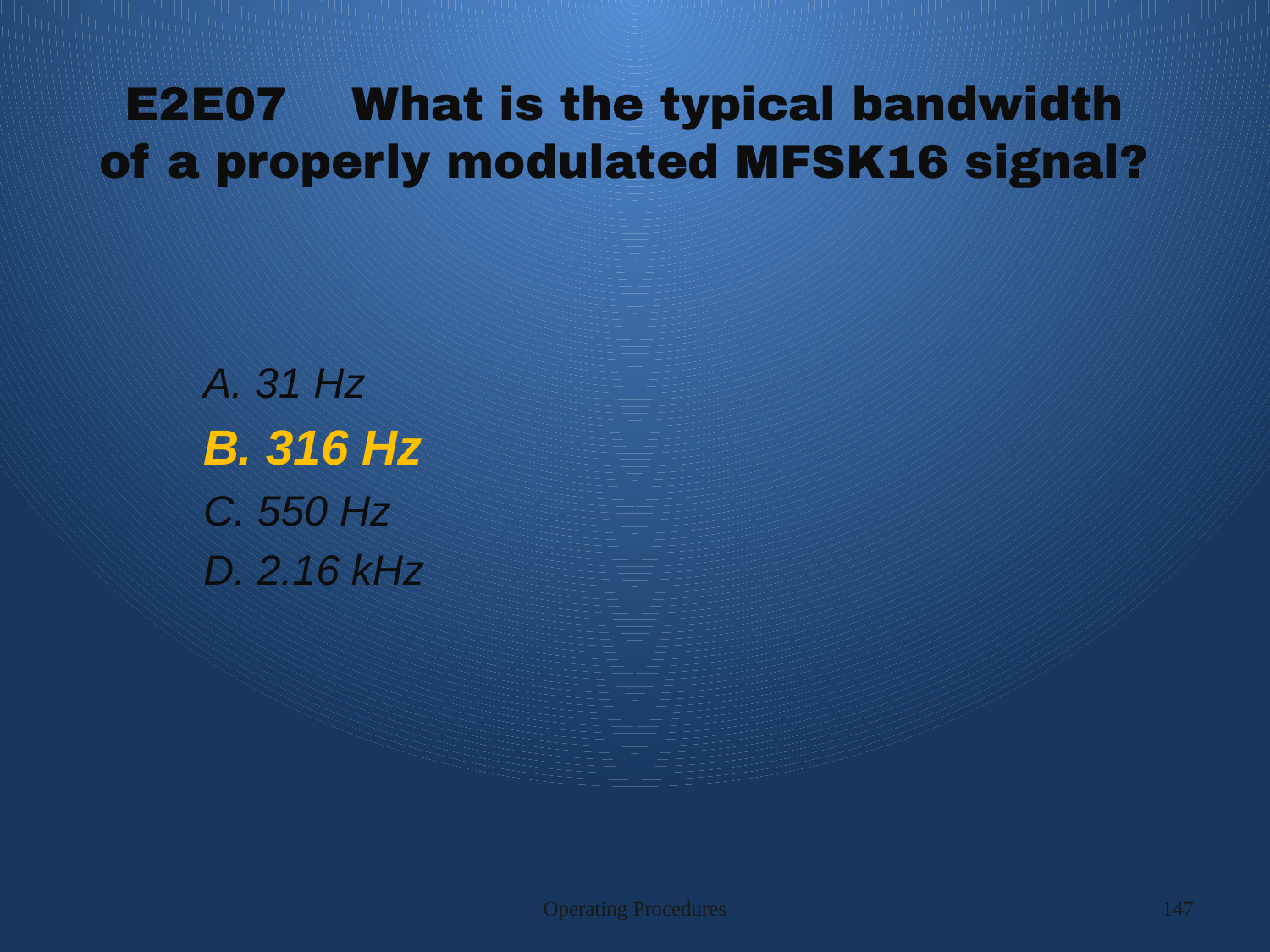

# E2E07    What is the typical bandwidth of a properly modulated MFSK16 signal?
A. 31 Hz
B. 316 Hz
C. 550 Hz
D. 2.16 kHz
Operating Procedures
147